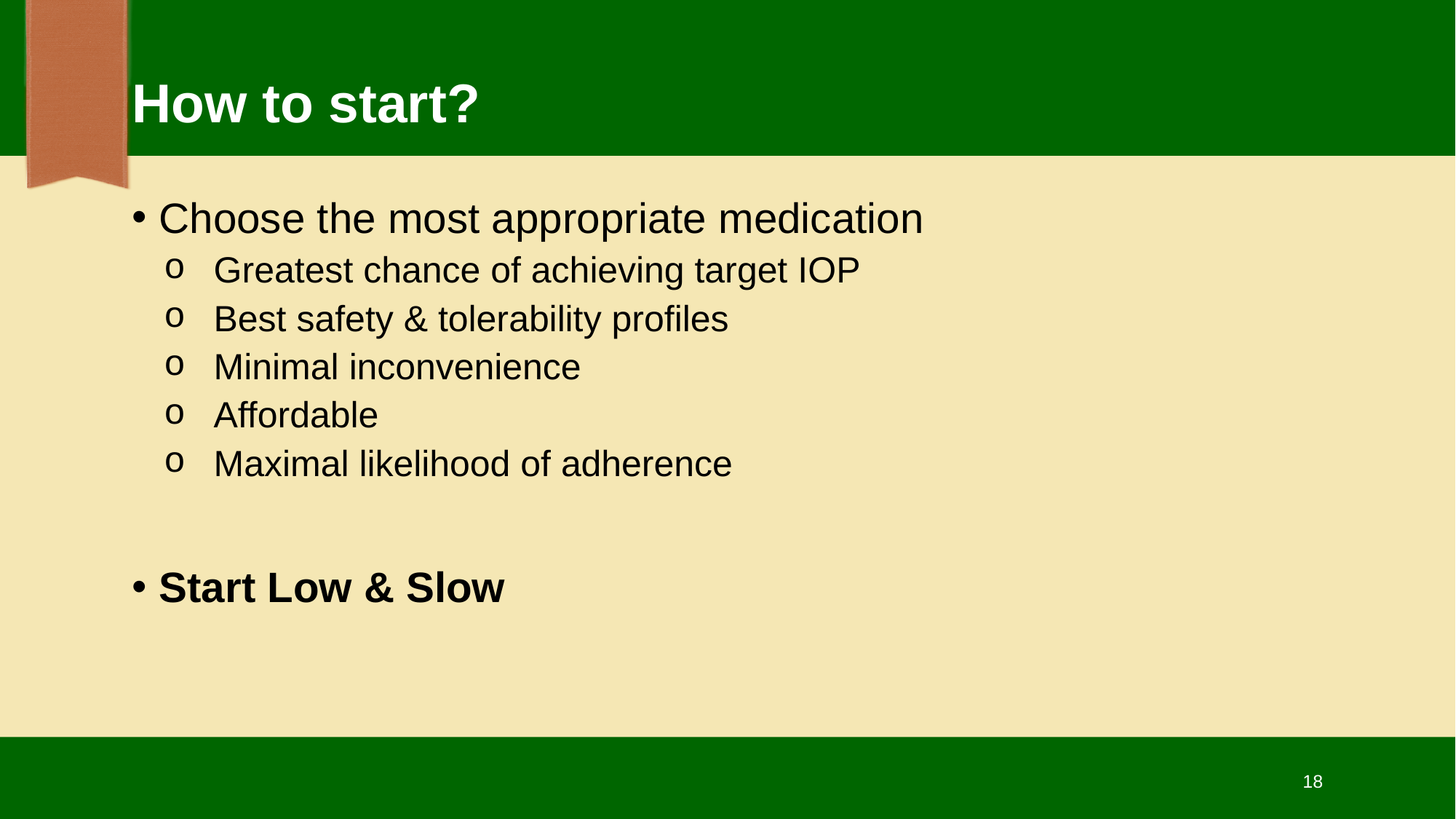

# How to start?
Choose the most appropriate medication
Greatest chance of achieving target IOP
Best safety & tolerability profiles
Minimal inconvenience
Affordable
Maximal likelihood of adherence

Start Low & Slow
18